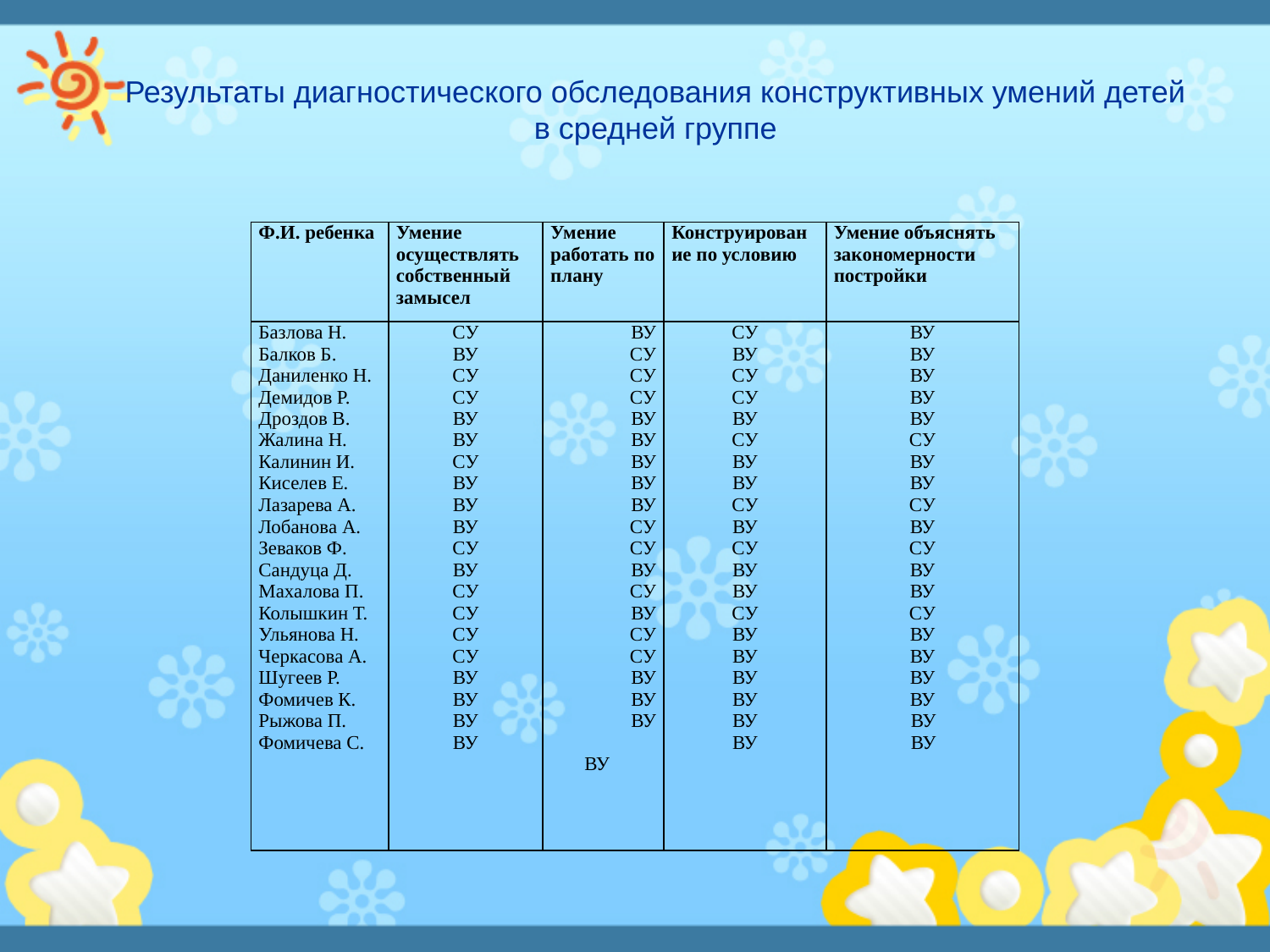

# Результаты диагностического обследования конструктивных умений детей в средней группе
| Ф.И. ребенка | Умение осуществлять собственный замысел | Умение работать по плану | Конструирование по условию | Умение объяснять закономерности постройки |
| --- | --- | --- | --- | --- |
| Базлова Н. Балков Б. Даниленко Н. Демидов Р. Дроздов В. Жалина Н. Калинин И. Киселев Е. Лазарева А. Лобанова А. Зеваков Ф. Сандуца Д. Махалова П. Колышкин Т. Ульянова Н. Черкасова А. Шугеев Р. Фомичев К. Рыжова П. Фомичева С. | СУ ВУ СУ СУ ВУ ВУ СУ ВУ ВУ ВУ СУ ВУ СУ СУ СУ СУ ВУ ВУ ВУ ВУ | ВУ СУ СУ СУ ВУ ВУ ВУ ВУ ВУ СУ СУ ВУ СУ ВУ СУ СУ ВУ ВУ ВУ ВУ | СУ ВУ СУ СУ ВУ СУ ВУ ВУ СУ ВУ СУ ВУ ВУ СУ ВУ ВУ ВУ ВУ ВУ ВУ | ВУ ВУ ВУ ВУ ВУ СУ ВУ ВУ СУ ВУ СУ ВУ ВУ СУ ВУ ВУ ВУ ВУ ВУ ВУ |